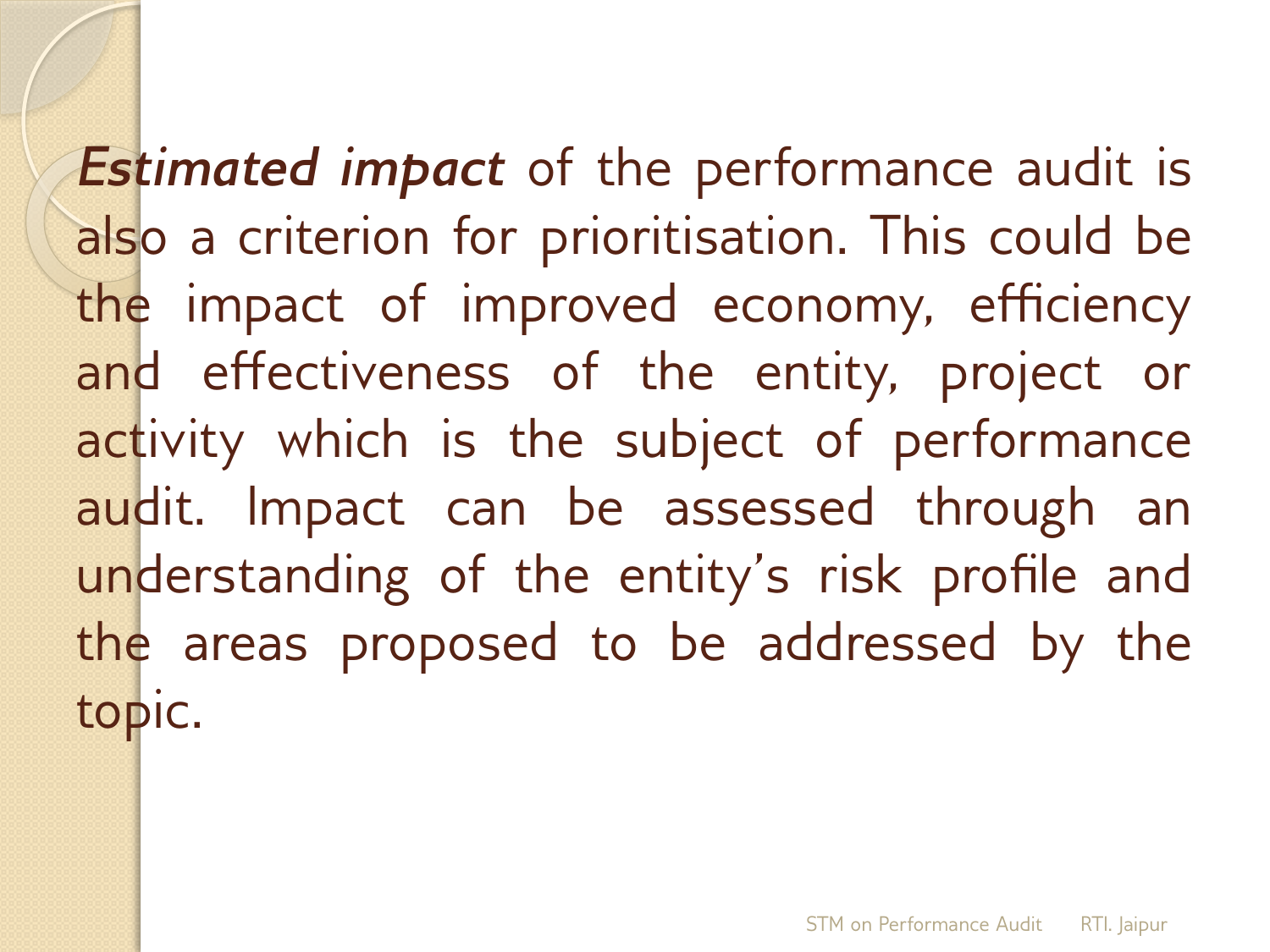

# Estimated impact of the performance audit is also a criterion for prioritisation. This could be the impact of improved economy, efficiency and effectiveness of the entity, project or activity which is the subject of performance audit. Impact can be assessed through an understanding of the entity’s risk profile and the areas proposed to be addressed by the topic.
STM on Performance Audit      RTI. Jaipur